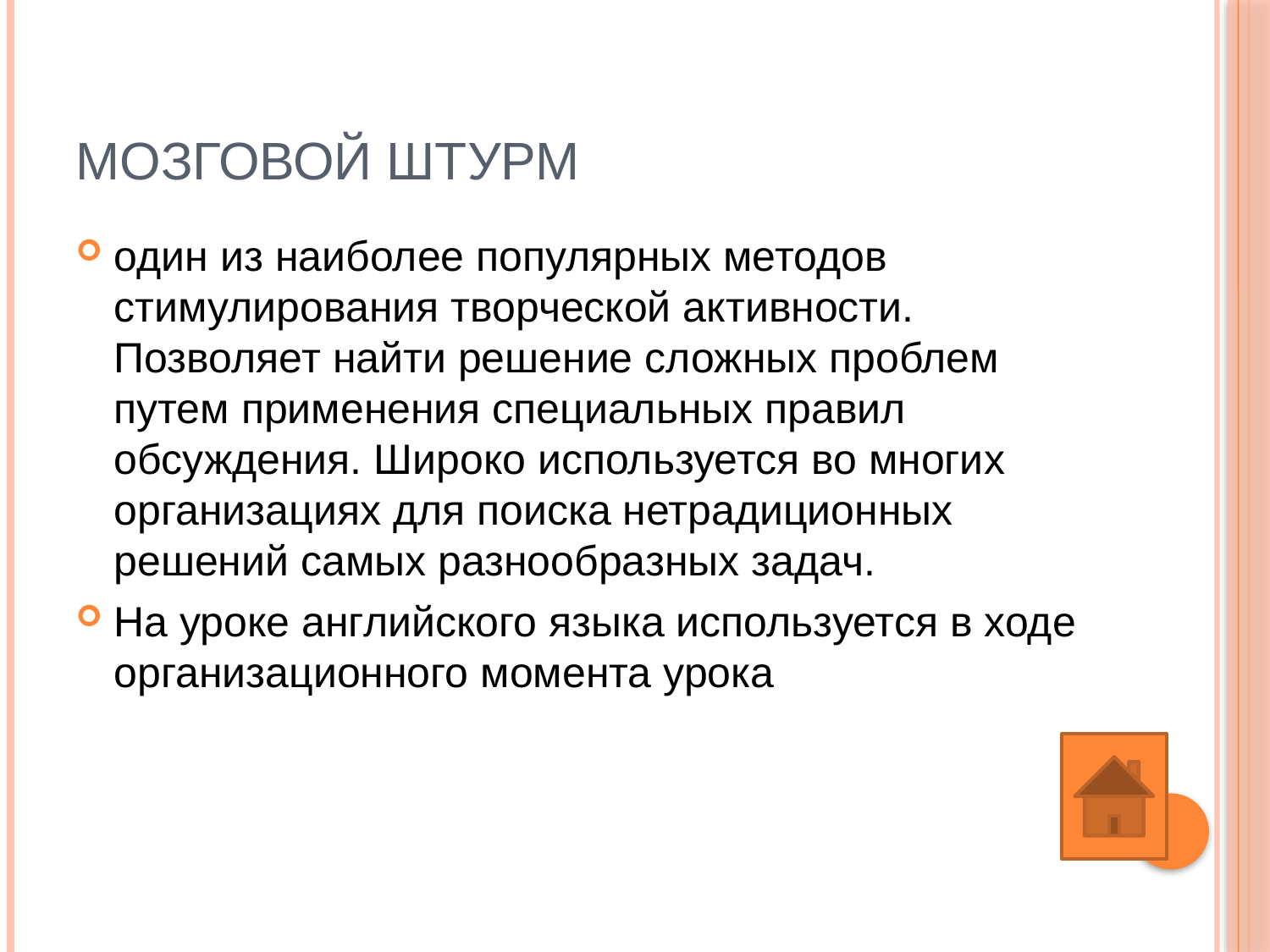

# Мозговой штурм
один из наиболее популярных методов стимулирования творческой активности. Позволяет найти решение сложных проблем путем применения специальных правил обсуждения. Широко используется во многих организациях для поиска нетрадиционных решений самых разнообразных задач.
На уроке английского языка используется в ходе организационного момента урока